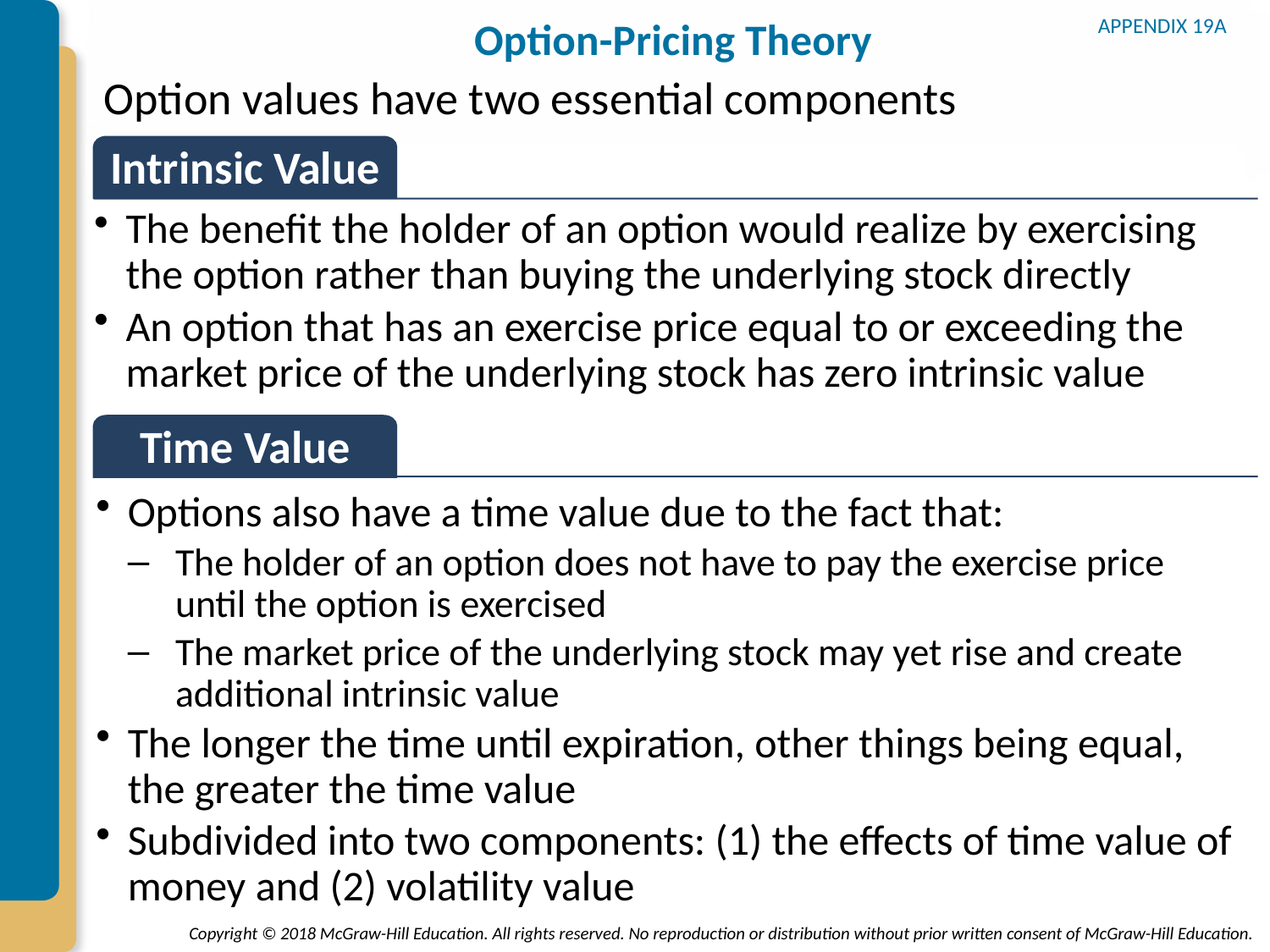

# Option-Pricing Theory
APPENDIX 19A
Option values have two essential components
Intrinsic Value

The benefit the holder of an option would realize by exercising the option rather than buying the underlying stock directly
An option that has an exercise price equal to or exceeding the market price of the underlying stock has zero intrinsic value
Time Value

Options also have a time value due to the fact that:
The holder of an option does not have to pay the exercise price until the option is exercised
The market price of the underlying stock may yet rise and create additional intrinsic value
The longer the time until expiration, other things being equal, the greater the time value
Subdivided into two components: (1) the effects of time value of money and (2) volatility value